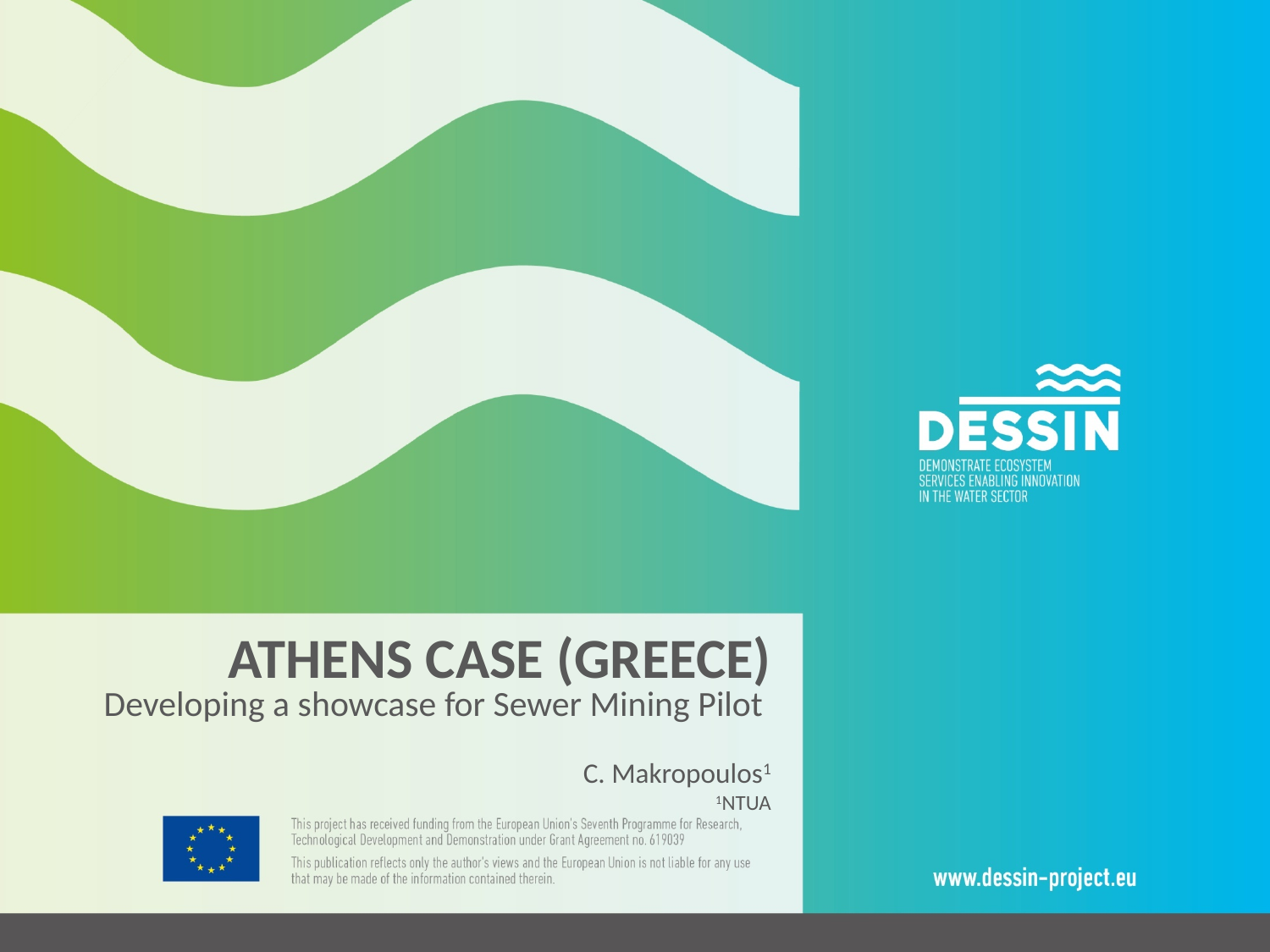

ATHENS CASE (GREECE)
Developing a showcase for Sewer Mining Pilot

C. Makropoulos1
1NTUA